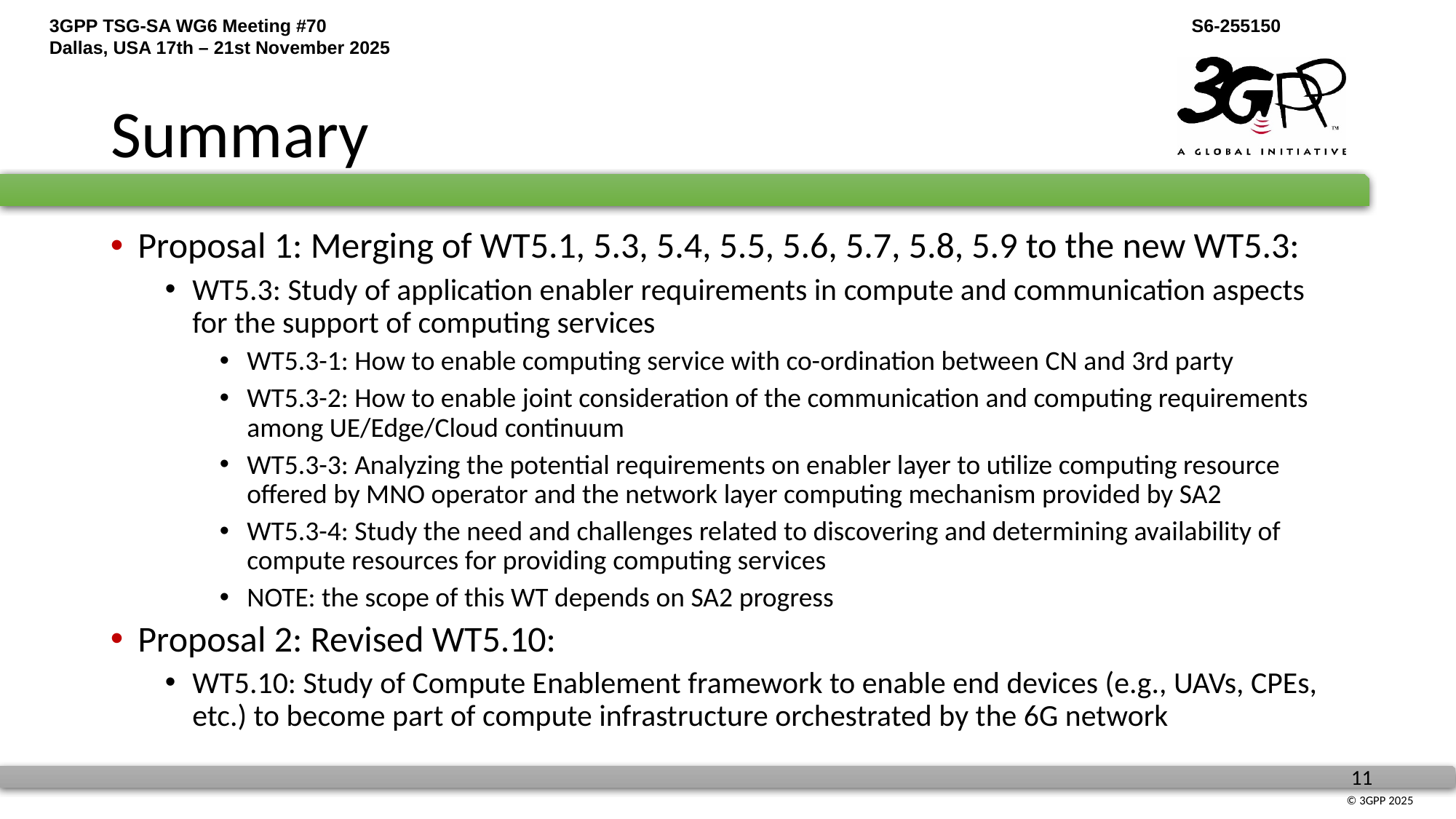

# Summary
Proposal 1: Merging of WT5.1, 5.3, 5.4, 5.5, 5.6, 5.7, 5.8, 5.9 to the new WT5.3:
WT5.3: Study of application enabler requirements in compute and communication aspects for the support of computing services
WT5.3-1: How to enable computing service with co-ordination between CN and 3rd party
WT5.3-2: How to enable joint consideration of the communication and computing requirements among UE/Edge/Cloud continuum
WT5.3-3: Analyzing the potential requirements on enabler layer to utilize computing resource offered by MNO operator and the network layer computing mechanism provided by SA2
WT5.3-4: Study the need and challenges related to discovering and determining availability of compute resources for providing computing services
NOTE: the scope of this WT depends on SA2 progress
Proposal 2: Revised WT5.10:
WT5.10: Study of Compute Enablement framework to enable end devices (e.g., UAVs, CPEs, etc.) to become part of compute infrastructure orchestrated by the 6G network